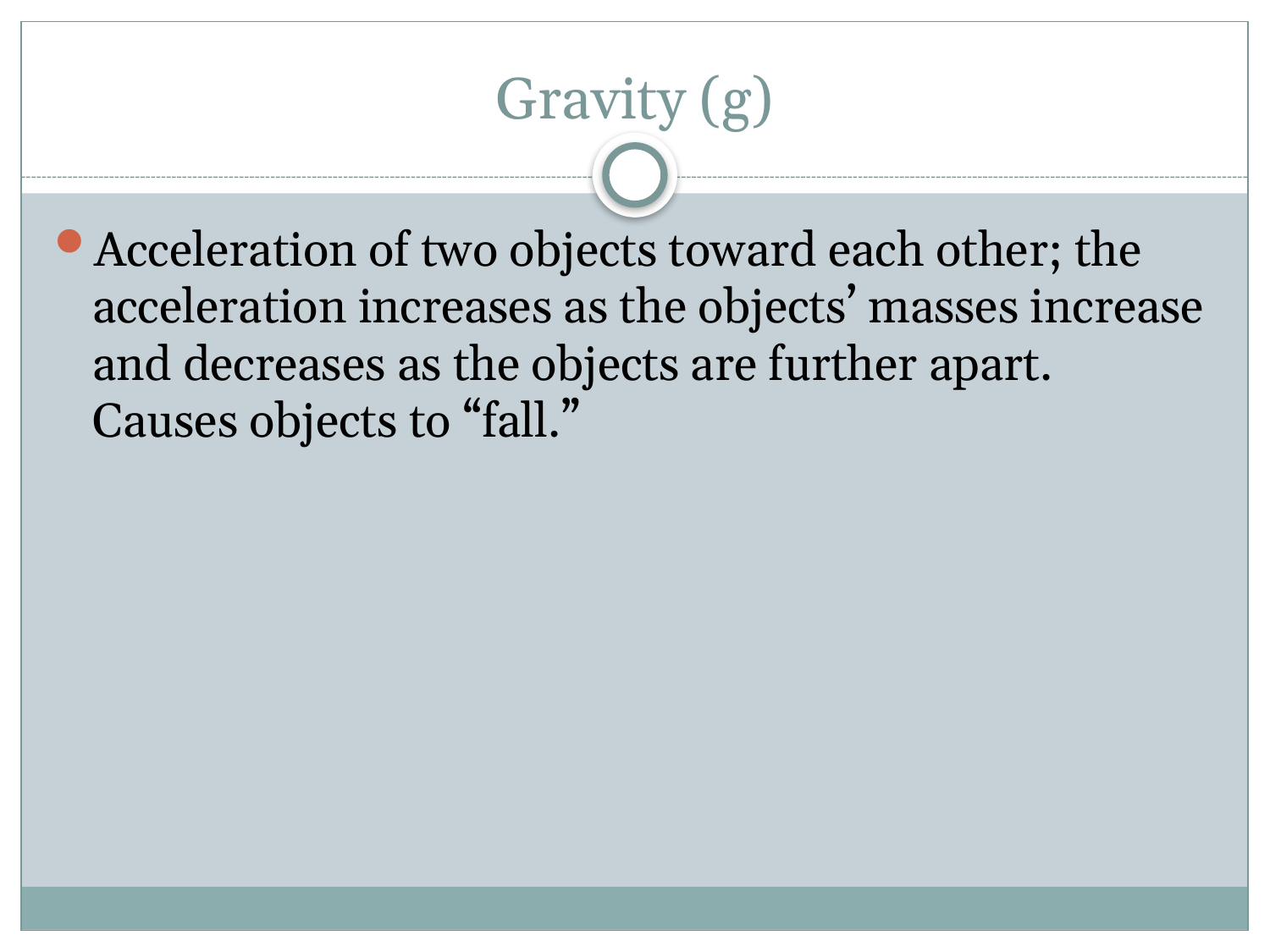

# Gravity (g)
Acceleration of two objects toward each other; the acceleration increases as the objects’ masses increase and decreases as the objects are further apart.  Causes objects to “fall.”